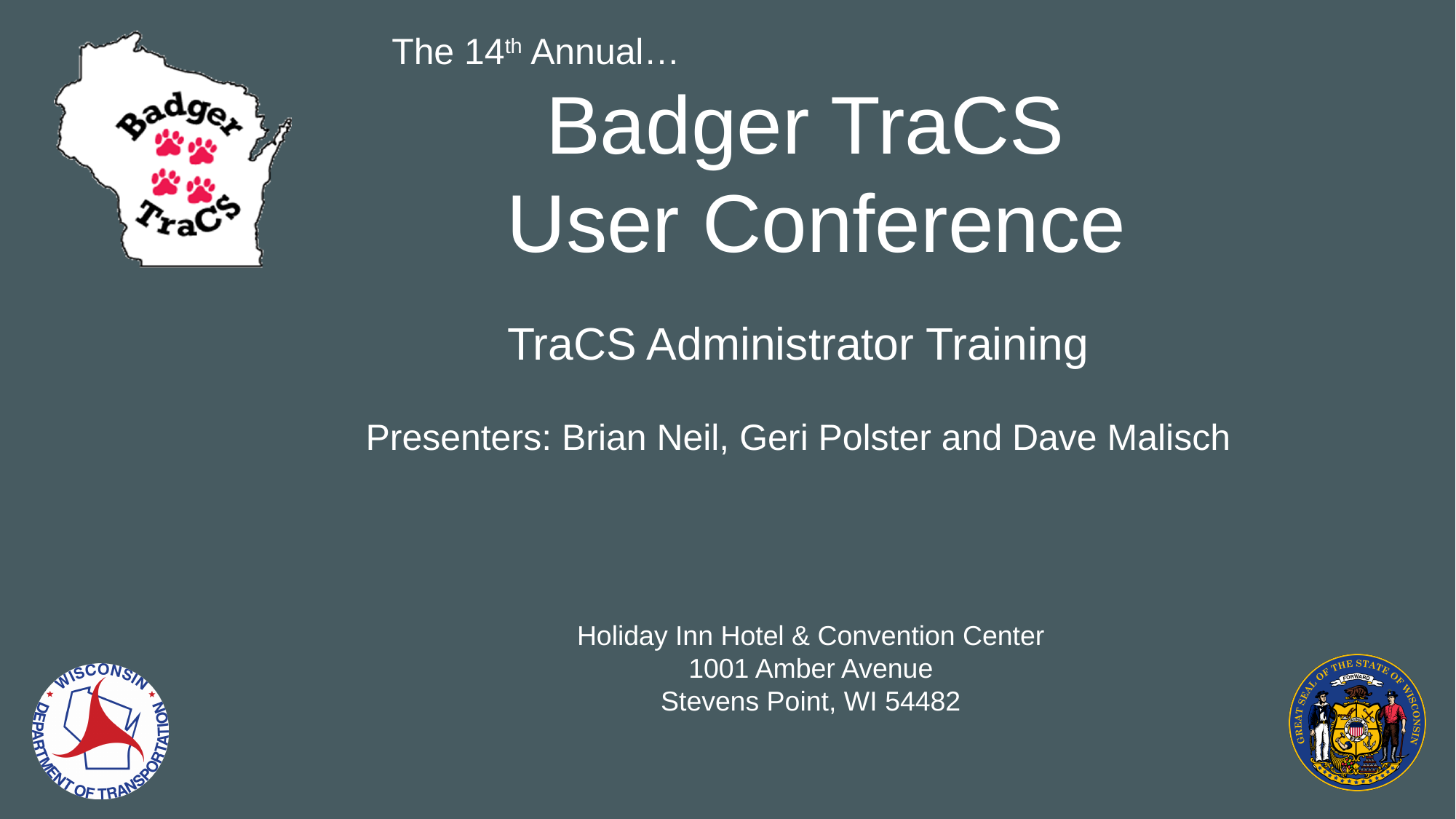

TraCS Administrator Training
Presenters: Brian Neil, Geri Polster and Dave Malisch